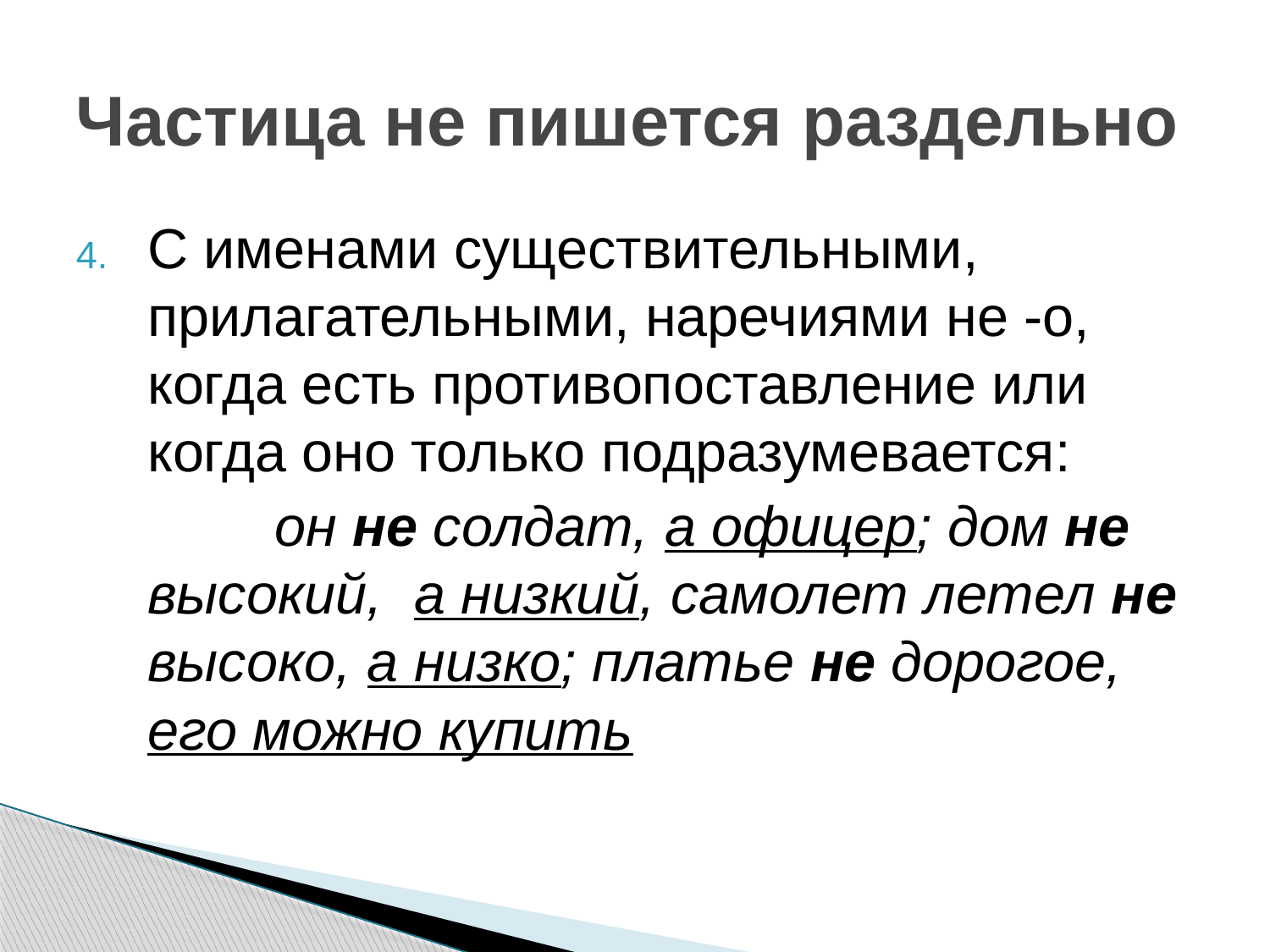

# Частица не пишется раздельно
С именами существительными, прилагательными, наречиями не -о, когда есть противопоставление или когда оно только подразумевается:
		он не солдат, а офицер; дом не высокий,  а низкий, самолет летел не высоко, а низко; платье не дорогое, его можно купить